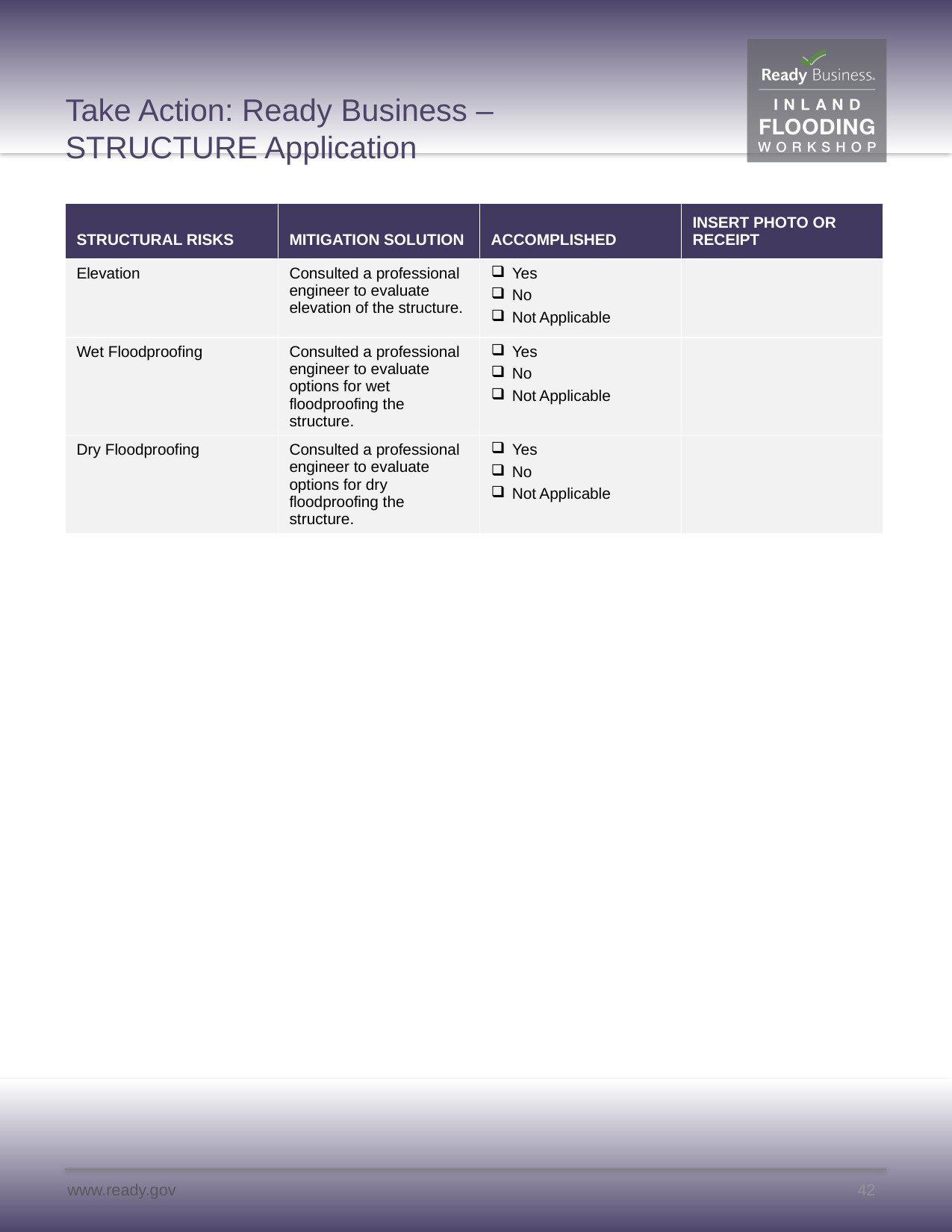

# Take Action: Ready Business – STRUCTURE Application
| STRUCTURAL RISKS | MITIGATION SOLUTION | ACCOMPLISHED | INSERT PHOTO OR RECEIPT |
| --- | --- | --- | --- |
| Elevation | Consulted a professional engineer to evaluate elevation of the structure. | Yes No Not Applicable |  |
| Wet Floodproofing | Consulted a professional engineer to evaluate options for wet floodproofing the structure. | Yes No Not Applicable |  |
| Dry Floodproofing | Consulted a professional engineer to evaluate options for dry floodproofing the structure. | Yes No Not Applicable |  |
42